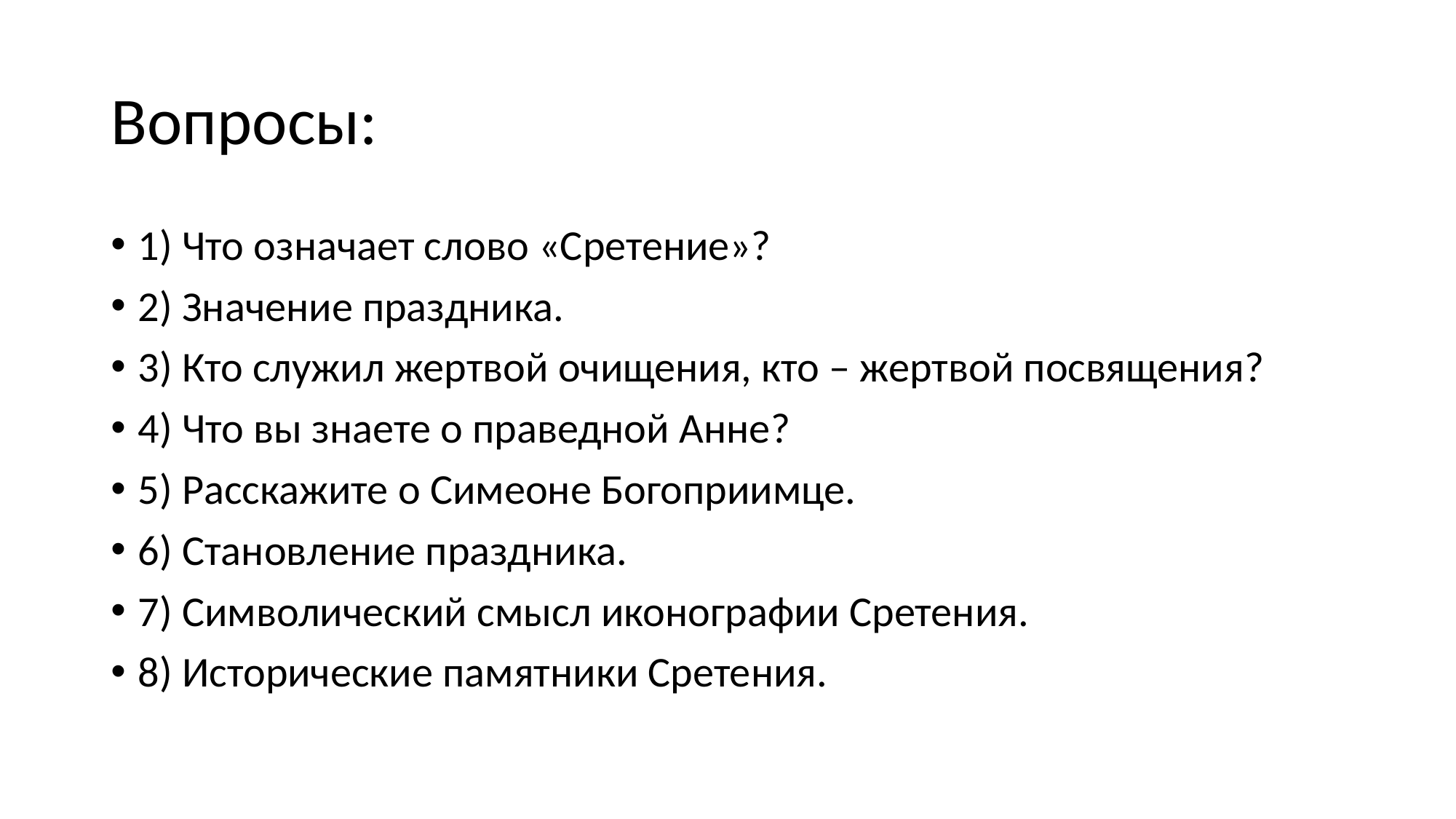

# Вопросы:
1) Что означает слово «Сретение»?
2) Значение праздника.
3) Кто служил жертвой очищения, кто – жертвой посвящения?
4) Что вы знаете о праведной Анне?
5) Расскажите о Симеоне Богоприимце.
6) Становление праздника.
7) Символический смысл иконографии Сретения.
8) Исторические памятники Сретения.